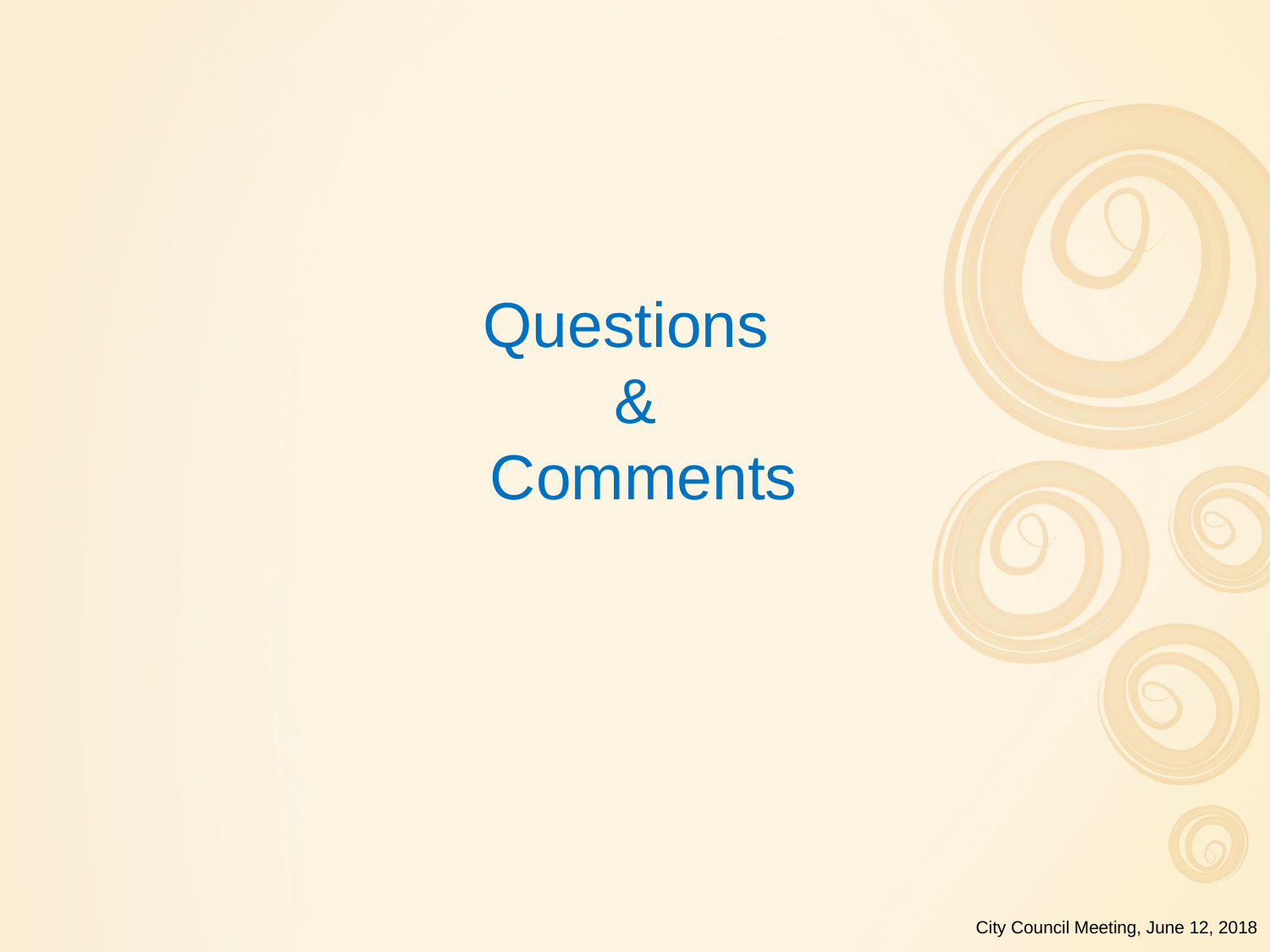

Questions
&
 Comments

City Council Meeting, June 12, 2018